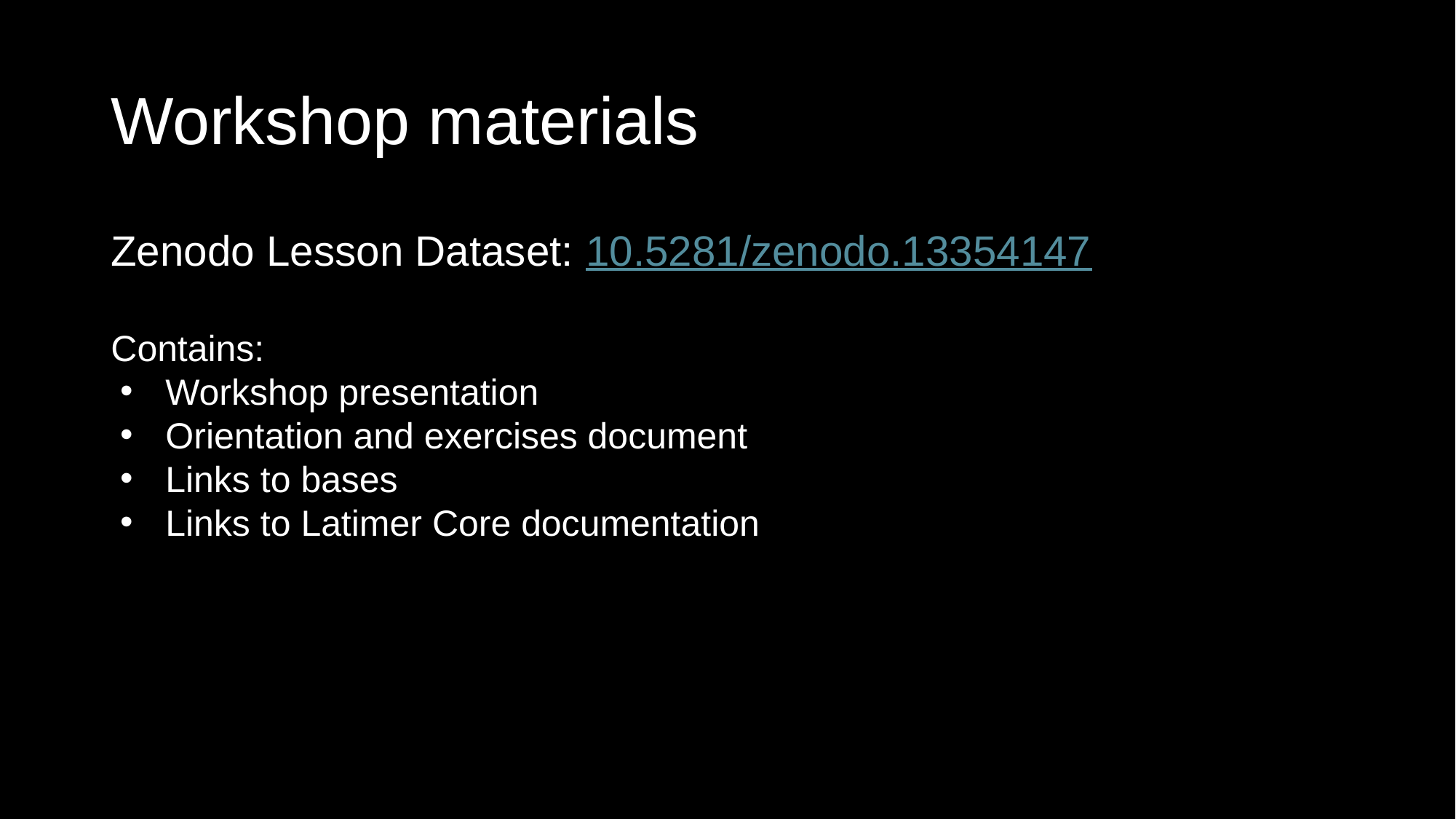

# Workshop materials
Zenodo Lesson Dataset: 10.5281/zenodo.13354147

Contains:
Workshop presentation
Orientation and exercises document
Links to bases
Links to Latimer Core documentation